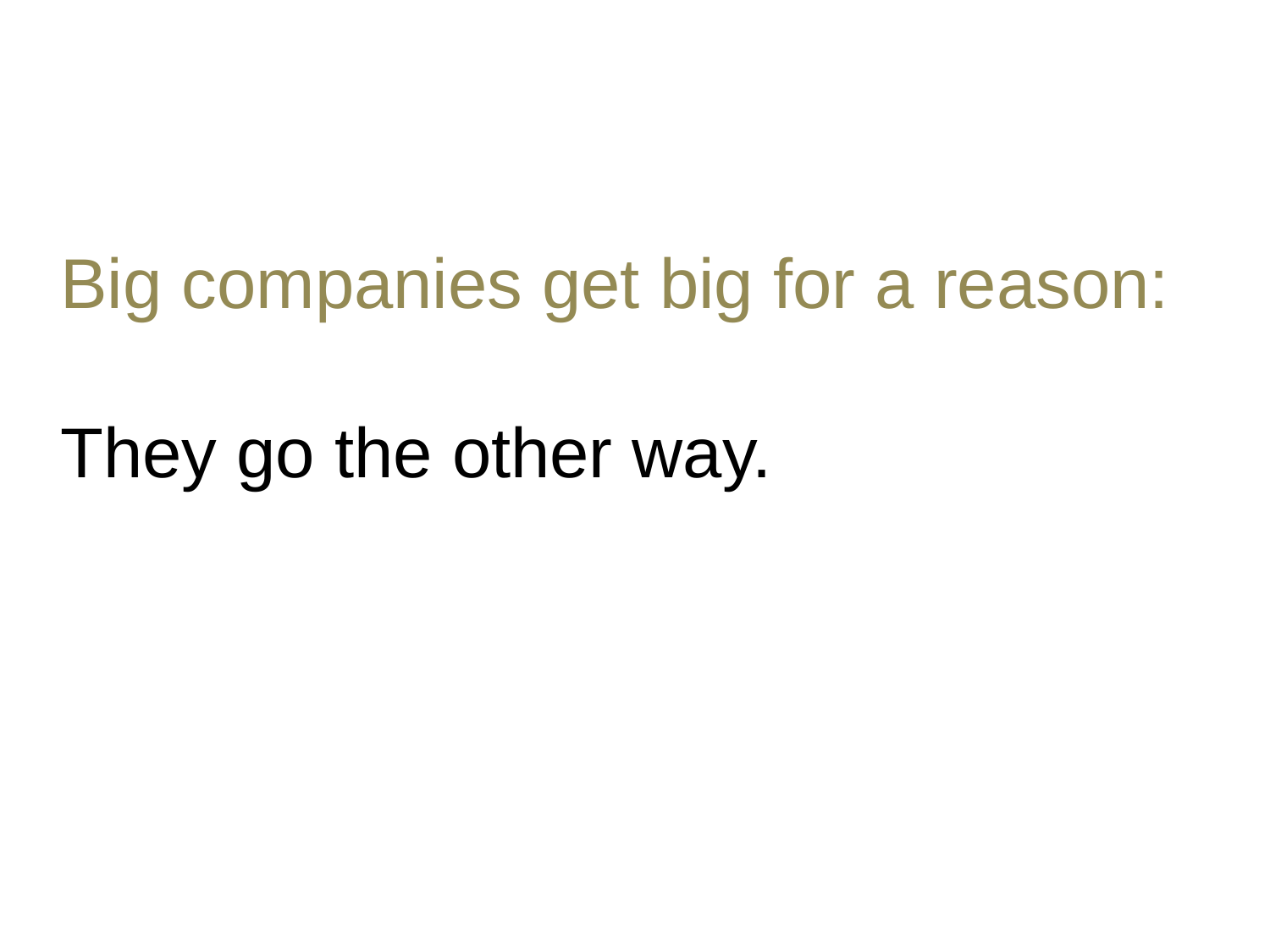

Big companies get big for a reason:
They go the other way.